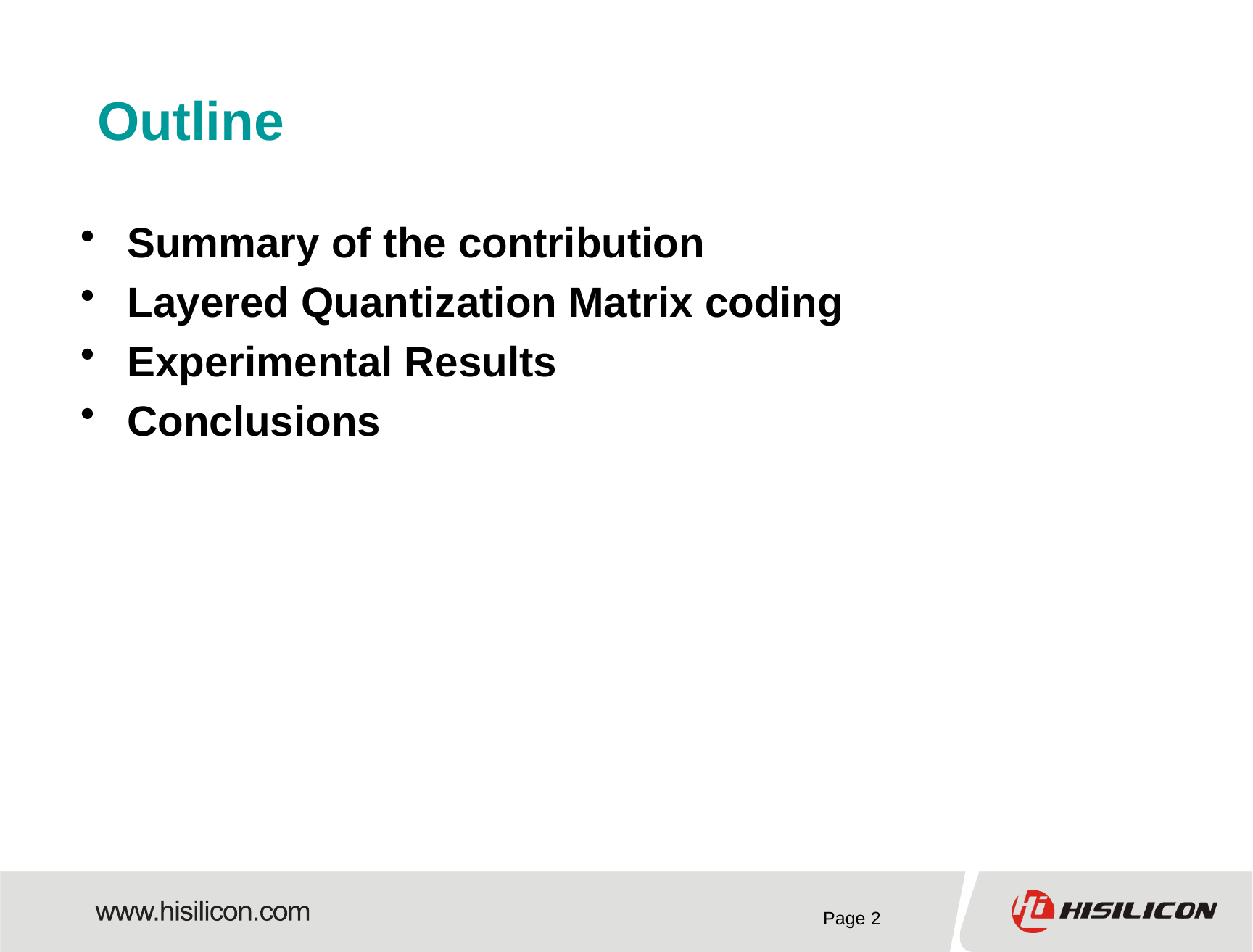

# Outline
Summary of the contribution
Layered Quantization Matrix coding
Experimental Results
Conclusions

Page 2